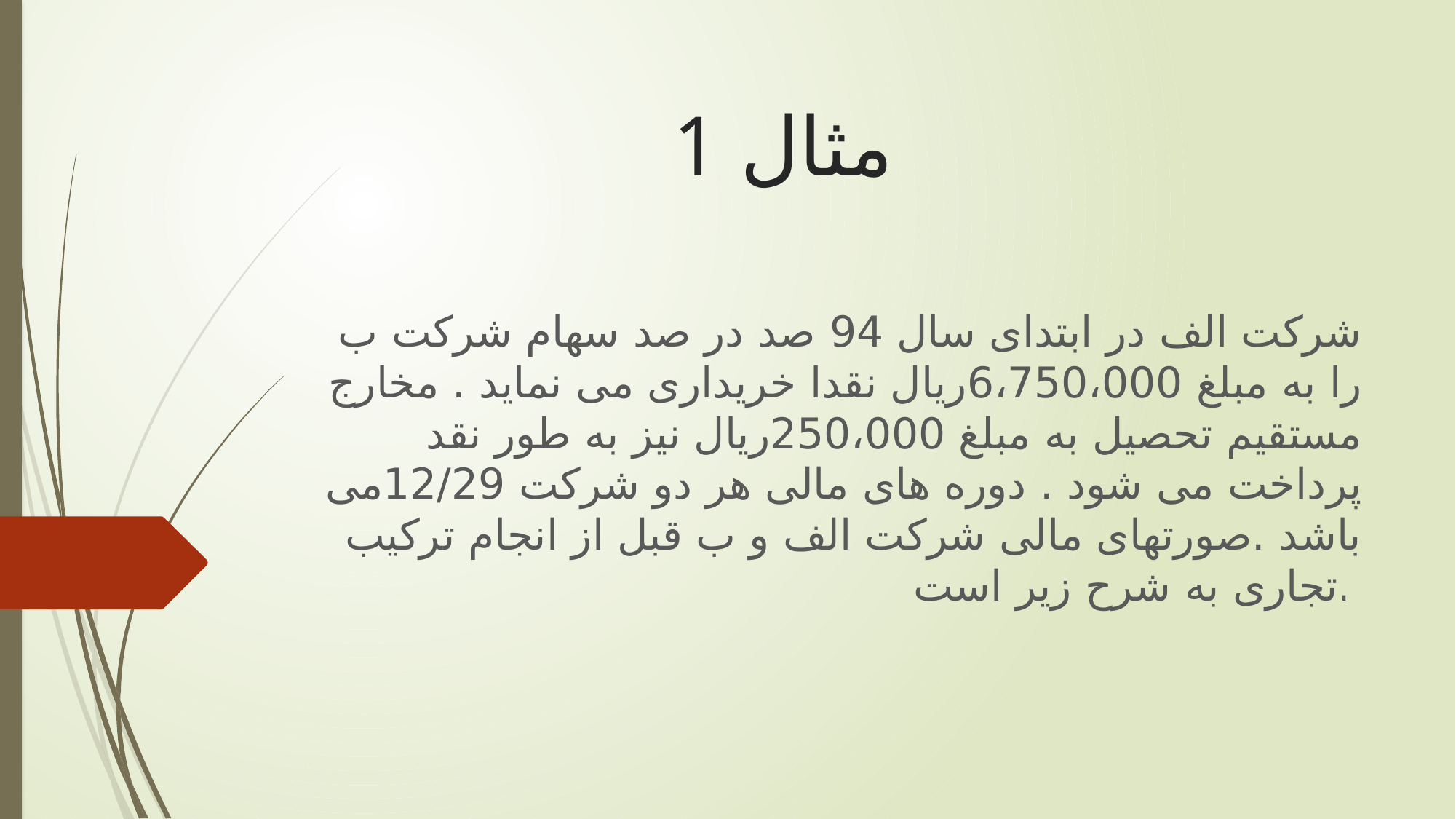

# مثال 1

شرکت الف در ابتدای سال 94 صد در صد سهام شرکت ب را به مبلغ 6،750،000ریال نقدا خریداری می نماید . مخارج مستقیم تحصیل به مبلغ 250،000ریال نیز به طور نقد پرداخت می شود . دوره های مالی هر دو شرکت 12/29می باشد .صورتهای مالی شرکت الف و ب قبل از انجام ترکیب تجاری به شرح زیر است.